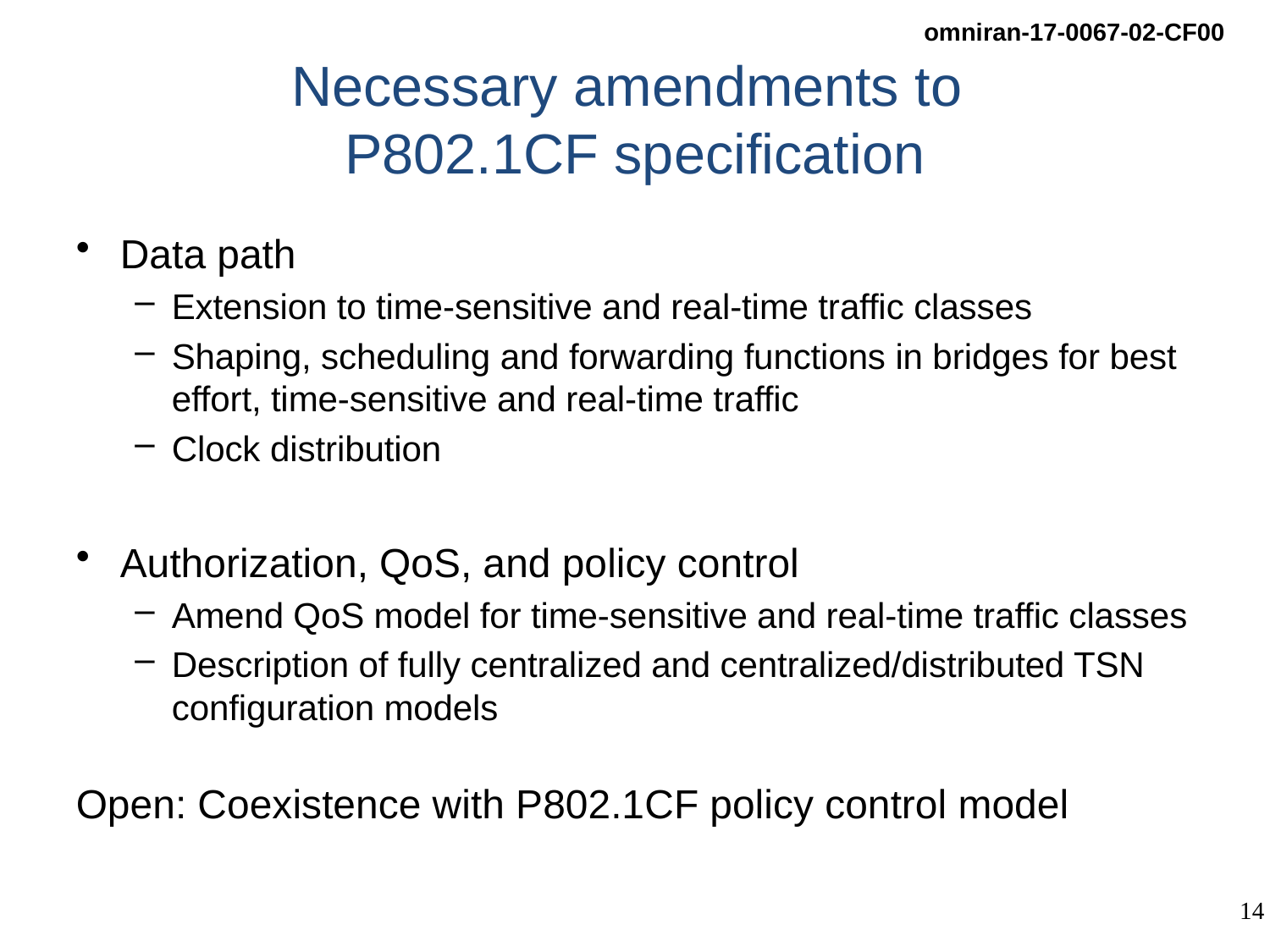

# Necessary amendments to P802.1CF specification
Data path
Extension to time-sensitive and real-time traffic classes
Shaping, scheduling and forwarding functions in bridges for best effort, time-sensitive and real-time traffic
Clock distribution

Authorization, QoS, and policy control
Amend QoS model for time-sensitive and real-time traffic classes
Description of fully centralized and centralized/distributed TSN configuration models
Open: Coexistence with P802.1CF policy control model